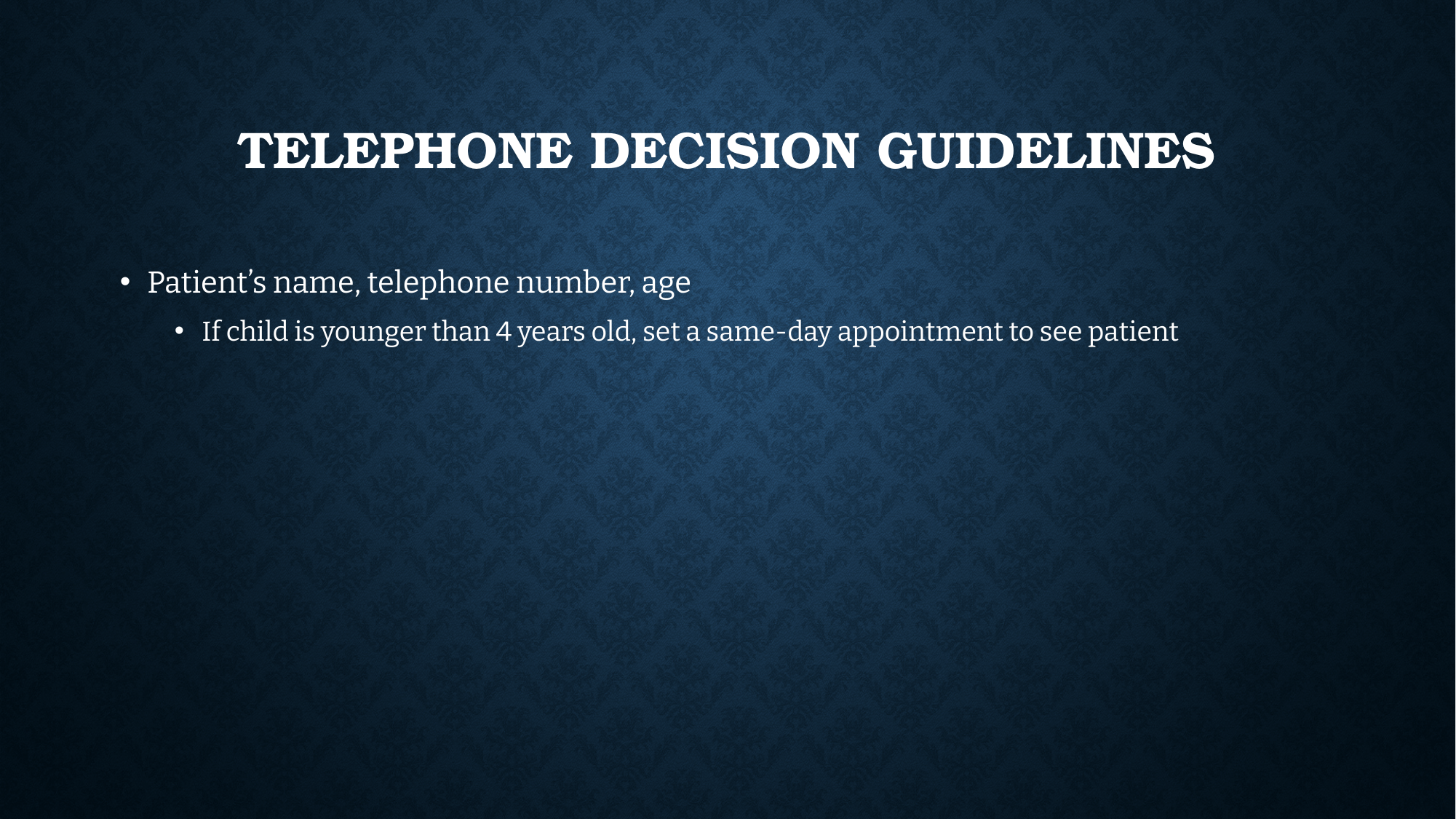

# Telephone decision guidelines
Patient’s name, telephone number, age
If child is younger than 4 years old, set a same-day appointment to see patient